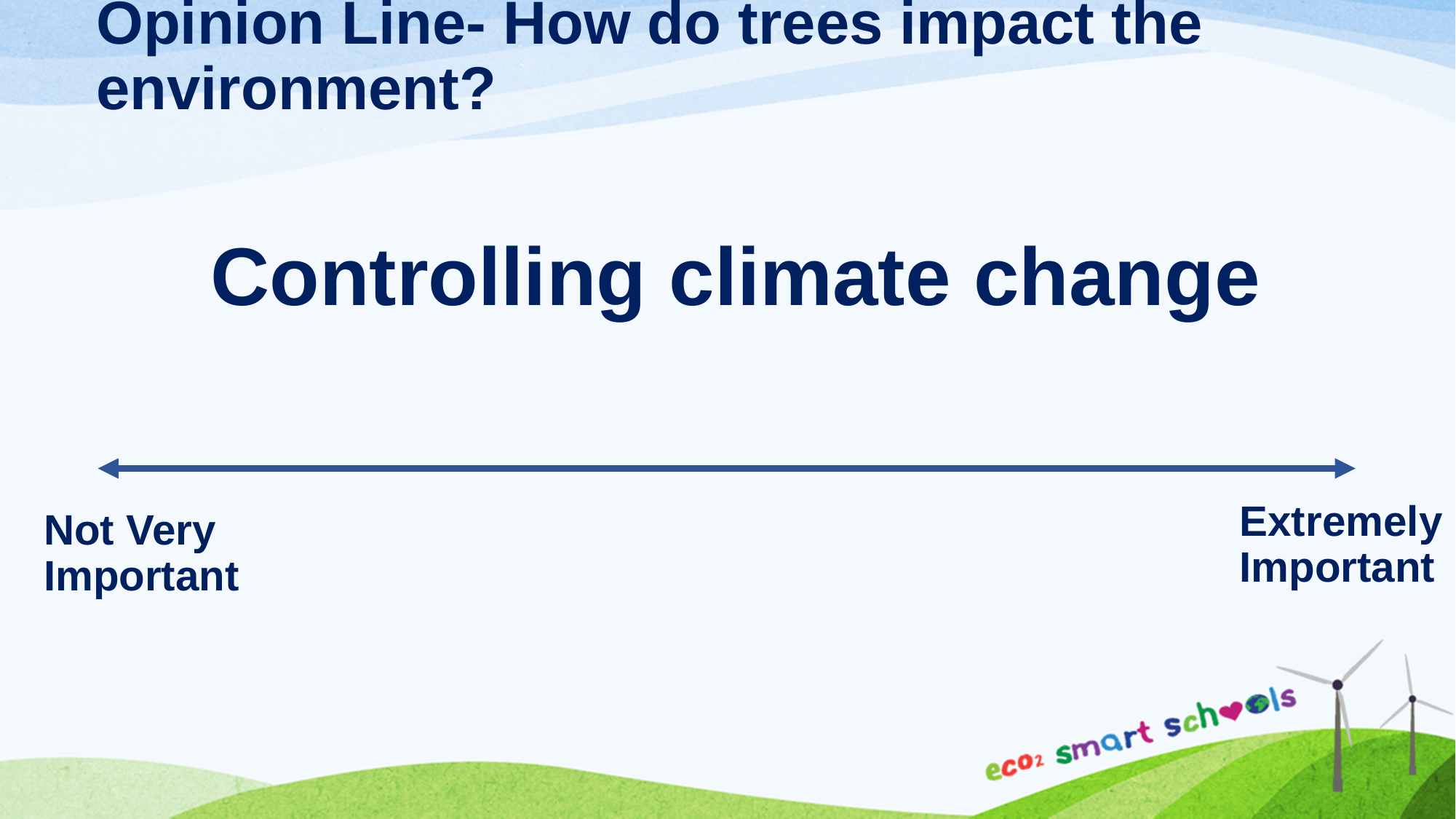

Opinion Line- How do trees impact the environment?

Controlling climate change
Extremely Important

Not Very Important